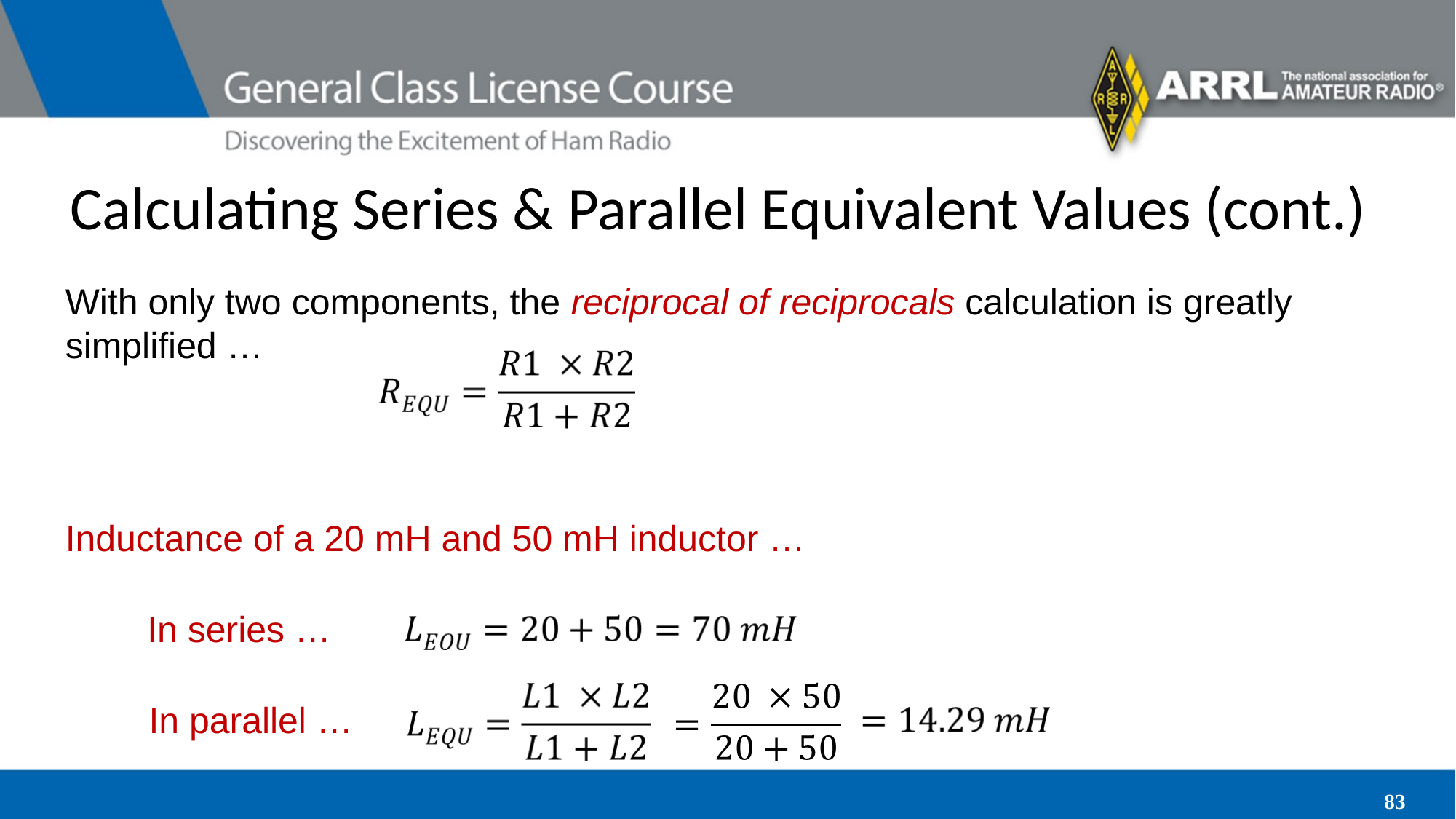

# Calculating Series & Parallel Equivalent Values (cont.)
With only two components, the reciprocal of reciprocals calculation is greatly simplified …

Inductance of a 20 mH and 50 mH inductor …
In series …

In parallel …